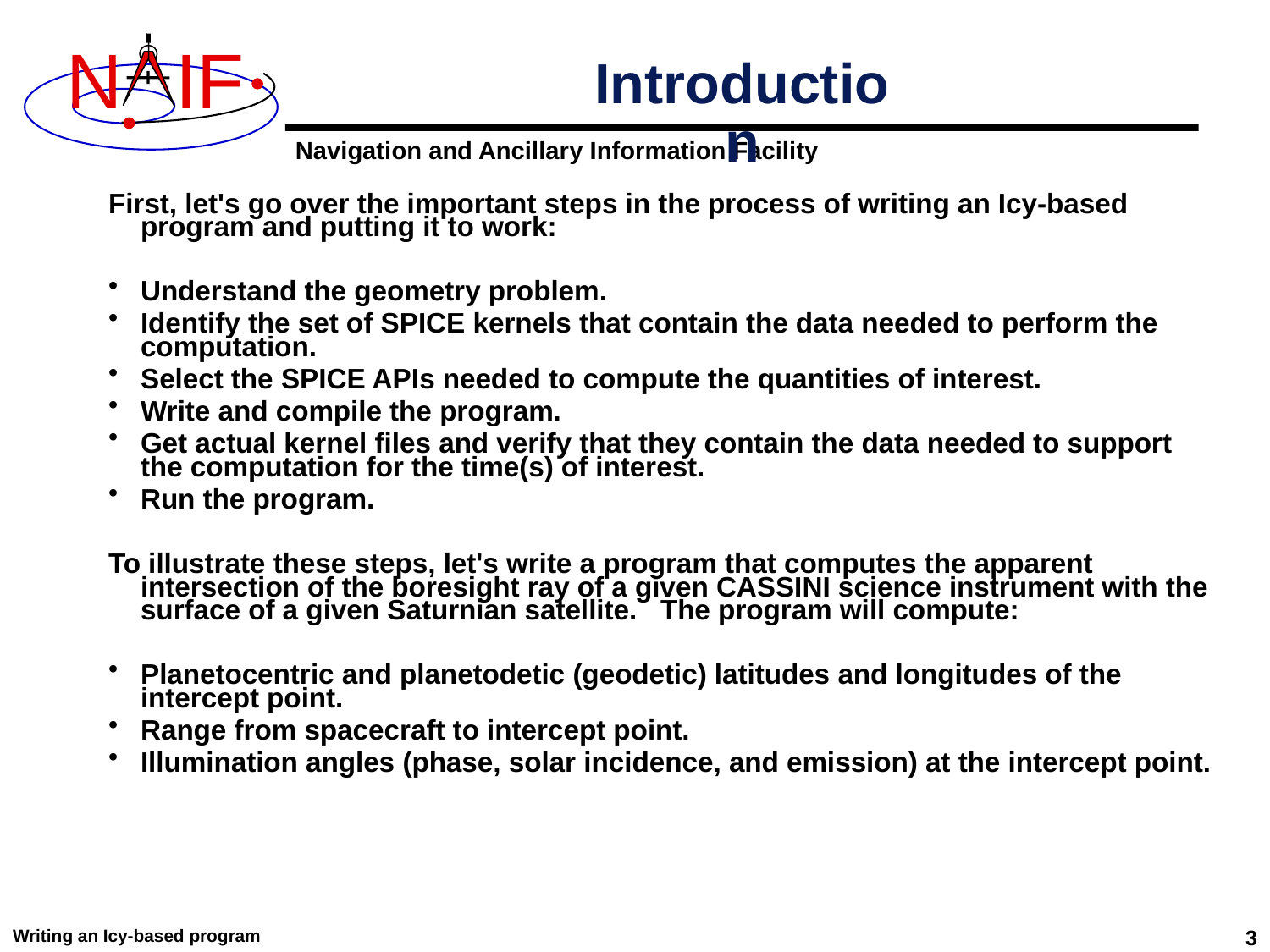

# Introduction
First, let's go over the important steps in the process of writing an Icy-based program and putting it to work:

Understand the geometry problem.
Identify the set of SPICE kernels that contain the data needed to perform the computation.
Select the SPICE APIs needed to compute the quantities of interest.
Write and compile the program.
Get actual kernel files and verify that they contain the data needed to support the computation for the time(s) of interest.
Run the program.

To illustrate these steps, let's write a program that computes the apparent intersection of the boresight ray of a given CASSINI science instrument with the  surface of a given Saturnian satellite.   The program will compute:

Planetocentric and planetodetic (geodetic) latitudes and longitudes of the intercept point.
Range from spacecraft to intercept point.
Illumination angles (phase, solar incidence, and emission) at the intercept point.

Writing an Icy-based program
3